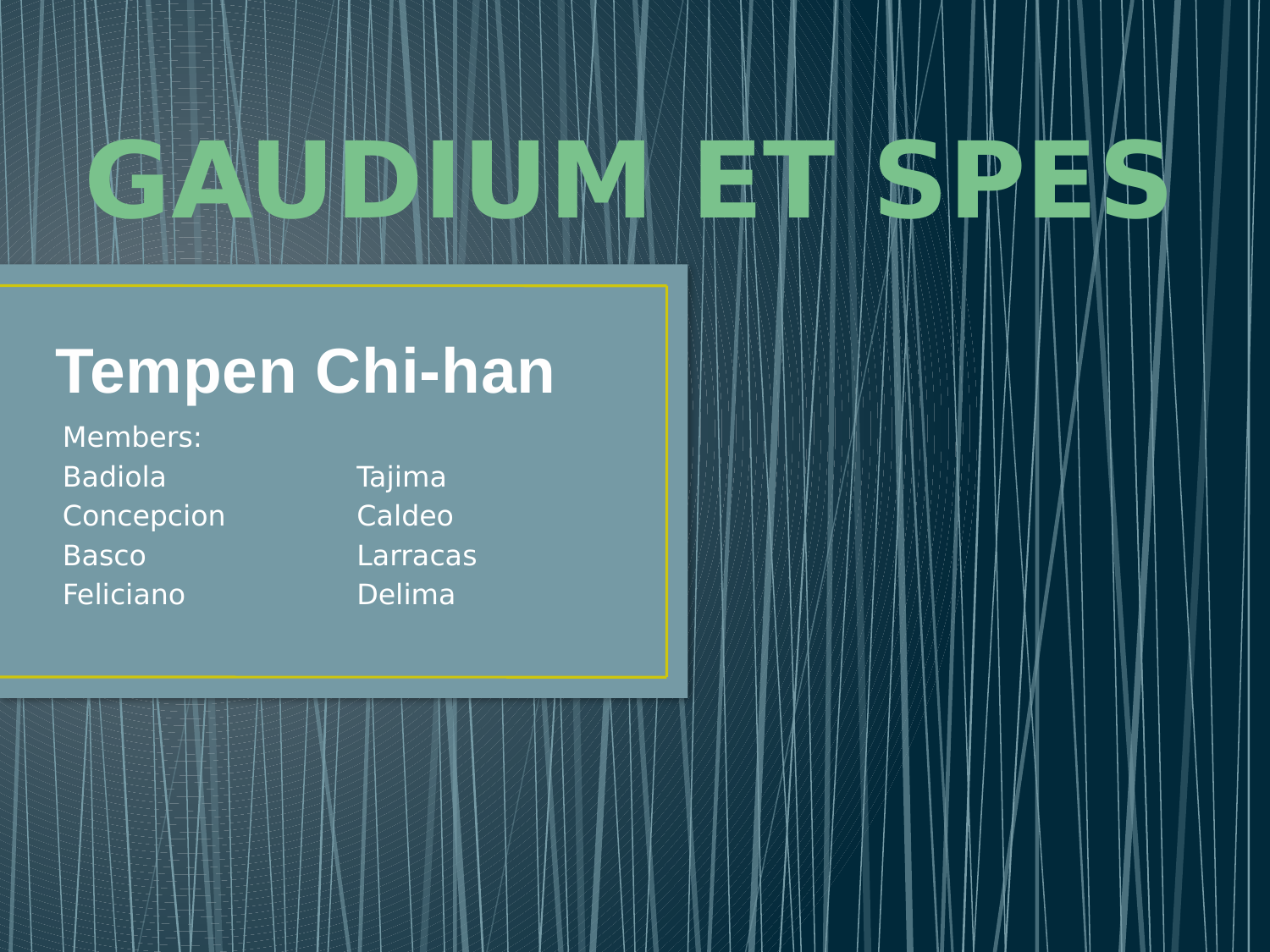

Gaudium Et Spes
# Tempen Chi-han
Members:
Badiola
Concepcion
Basco
Feliciano

Tajima
Caldeo
Larracas
Delima